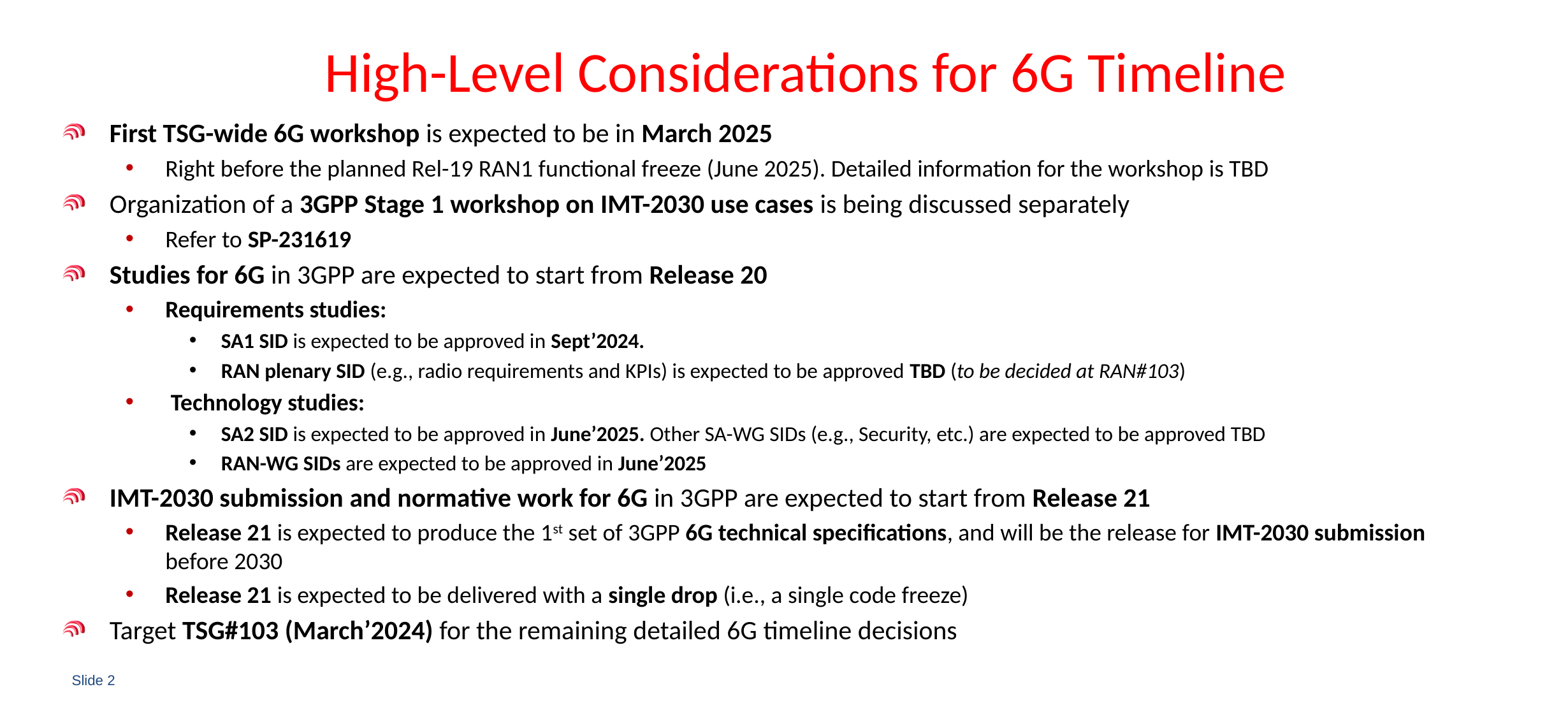

# High-Level Considerations for 6G Timeline
First TSG-wide 6G workshop is expected to be in March 2025
Right before the planned Rel-19 RAN1 functional freeze (June 2025). Detailed information for the workshop is TBD
Organization of a 3GPP Stage 1 workshop on IMT-2030 use cases is being discussed separately
Refer to SP-231619
Studies for 6G in 3GPP are expected to start from Release 20
Requirements studies:
SA1 SID is expected to be approved in Sept’2024.
RAN plenary SID (e.g., radio requirements and KPIs) is expected to be approved TBD (to be decided at RAN#103)
 Technology studies:
SA2 SID is expected to be approved in June’2025. Other SA-WG SIDs (e.g., Security, etc.) are expected to be approved TBD
RAN-WG SIDs are expected to be approved in June’2025
IMT-2030 submission and normative work for 6G in 3GPP are expected to start from Release 21
Release 21 is expected to produce the 1st set of 3GPP 6G technical specifications, and will be the release for IMT-2030 submission before 2030
Release 21 is expected to be delivered with a single drop (i.e., a single code freeze)
Target TSG#103 (March’2024) for the remaining detailed 6G timeline decisions